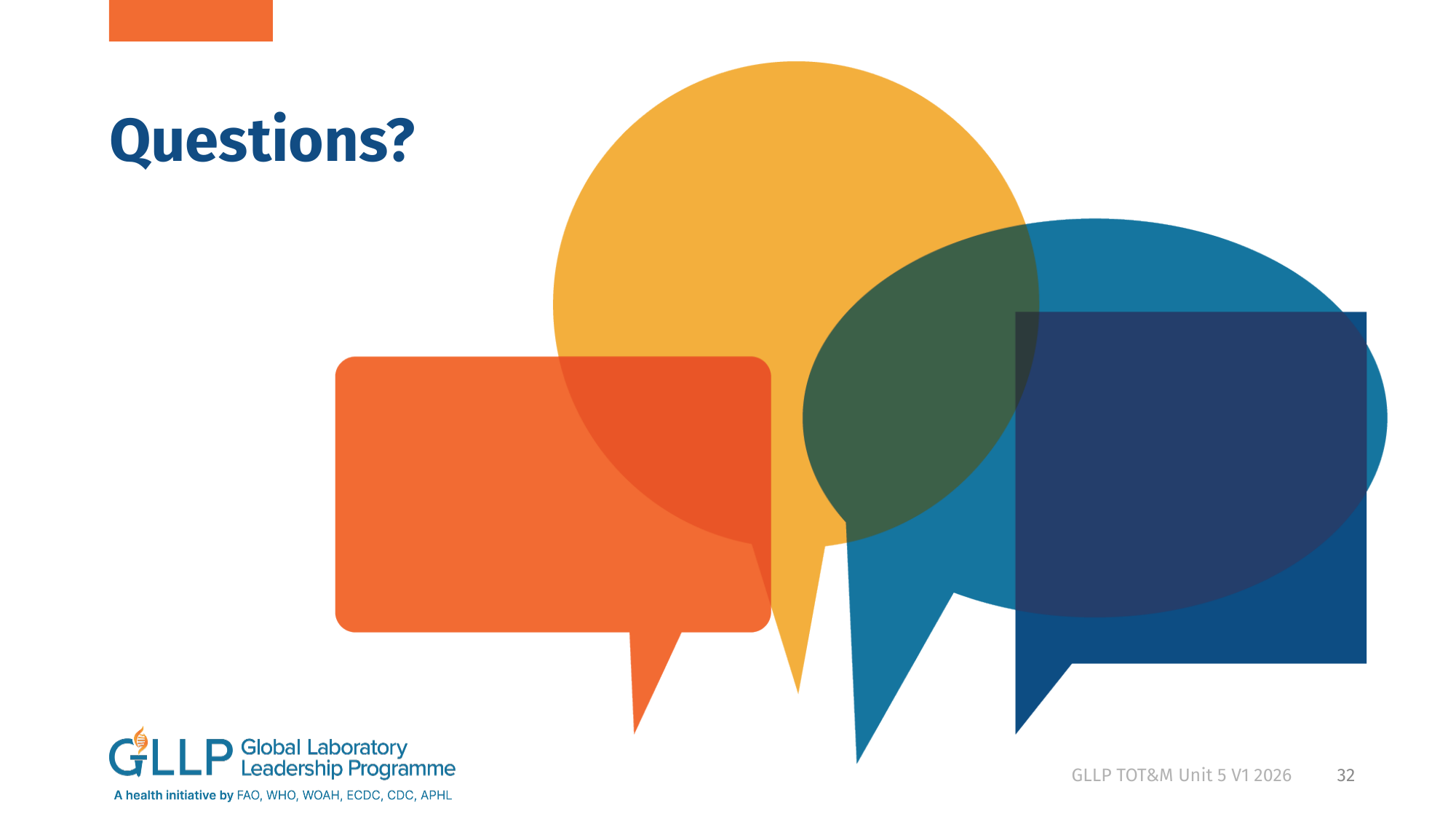

# Questions?
GLLP TOT&M Unit 5 V1 2026
32